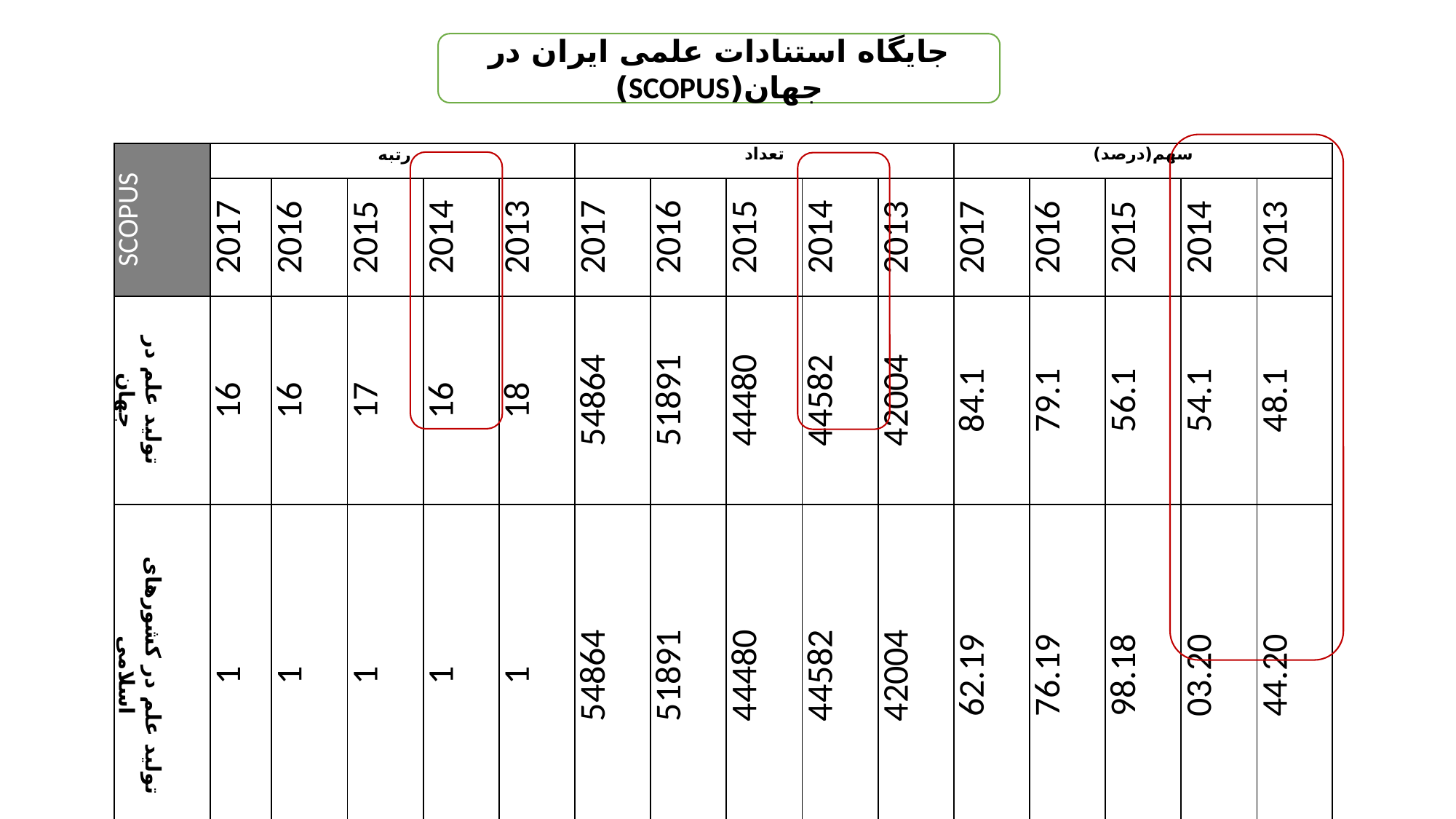

جایگاه استنادات علمی ایران در جهان(SCOPUS)

| SCOPUS | رتبه |  |  |  |  | تعداد |  |  |  |  | سهم(درصد) |  |  |  |  |
| --- | --- | --- | --- | --- | --- | --- | --- | --- | --- | --- | --- | --- | --- | --- | --- |
|  | 2017 | 2016 | 2015 | 2014 | 2013 | 2017 | 2016 | 2015 | 2014 | 2013 | 2017 | 2016 | 2015 | 2014 | 2013 |
| تولید علم در جهان | 16 | 16 | 17 | 16 | 18 | 54864 | 51891 | 44480 | 44582 | 42004 | 84.1 | 79.1 | 56.1 | 54.1 | 48.1 |
| تولید علم در کشورهای اسلامی | 1 | 1 | 1 | 1 | 1 | 54864 | 51891 | 44480 | 44582 | 42004 | 62.19 | 76.19 | 98.18 | 03.20 | 44.20 |
| رتبه استنادی | 17 | 18 | 19 | 20 | 22 |  |  |  |  |  |  |  |  |  |  |
| مقالات کنفرانس | 30 | 32 | 32 | 28 | 29 | 3379 | 3350 | 2978 | 3639 | 3646 | 82.0 | 79.0 | 73.0 | 76.0 | 75.0 |